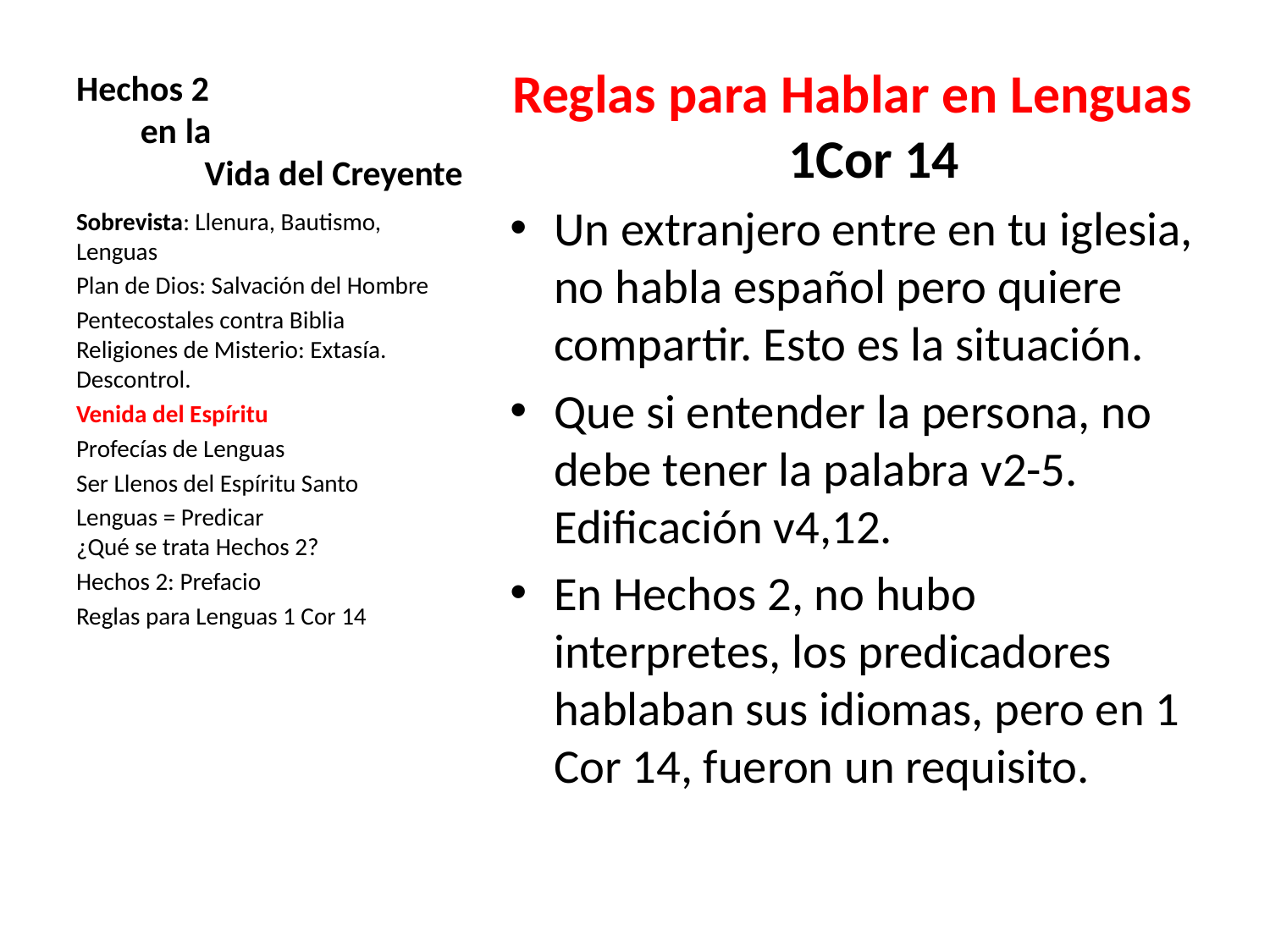

# Hechos 2 en la Vida del Creyente
Reglas para Hablar en Lenguas 1Cor 14
Un extranjero entre en tu iglesia, no habla español pero quiere compartir. Esto es la situación.
Que si entender la persona, no debe tener la palabra v2-5. Edificación v4,12.
En Hechos 2, no hubo interpretes, los predicadores hablaban sus idiomas, pero en 1 Cor 14, fueron un requisito.
Sobrevista: Llenura, Bautismo,  Lenguas
Plan de Dios: Salvación del Hombre
Pentecostales contra Biblia
Religiones de Misterio: Extasía. Descontrol.
Venida del Espíritu
Profecías de Lenguas
Ser Llenos del Espíritu Santo
Lenguas = Predicar
¿Qué se trata Hechos 2?
Hechos 2: Prefacio
Reglas para Lenguas 1 Cor 14